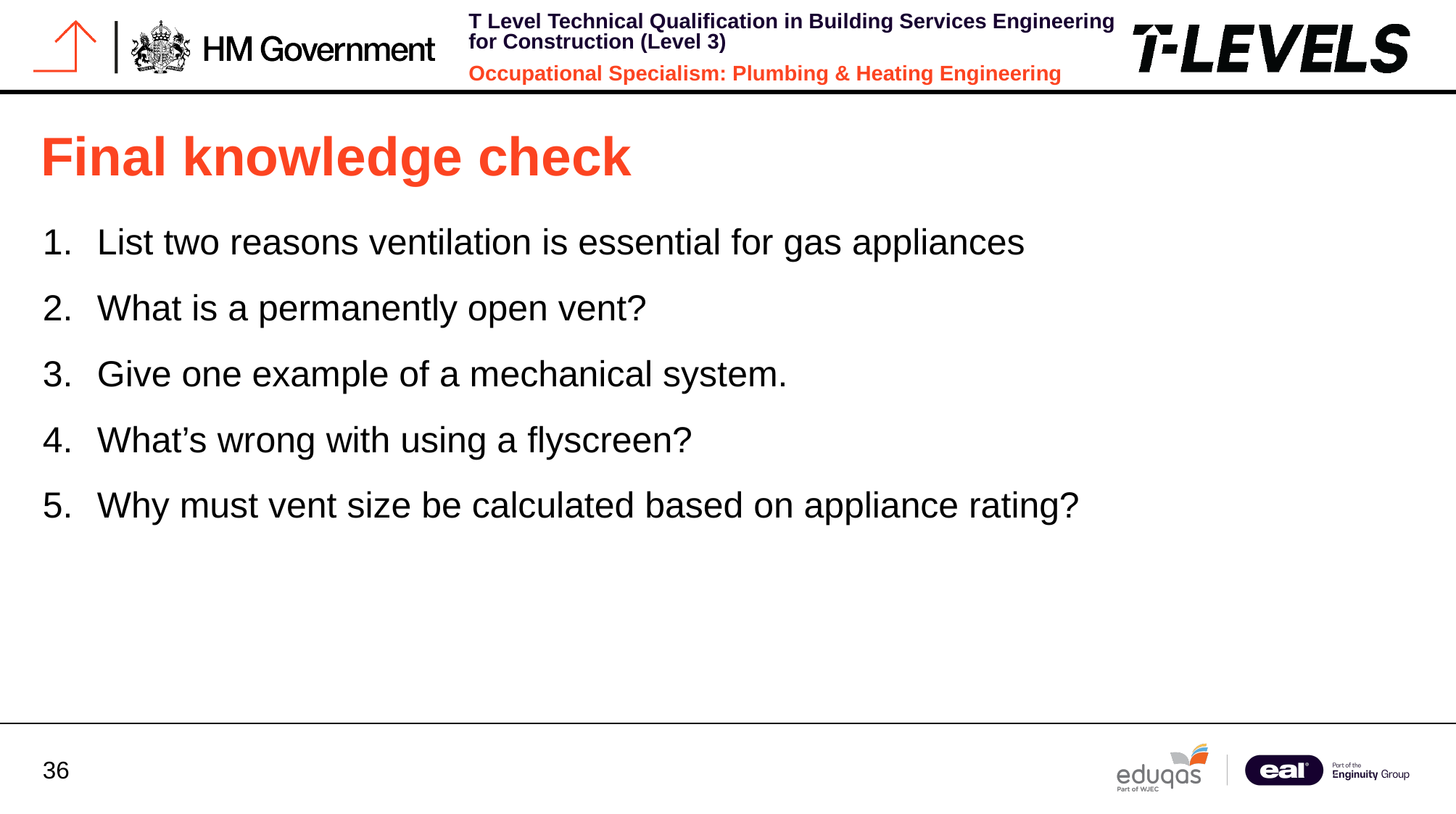

# Final knowledge check
List two reasons ventilation is essential for gas appliances
What is a permanently open vent?
Give one example of a mechanical system.
What’s wrong with using a flyscreen?
Why must vent size be calculated based on appliance rating?